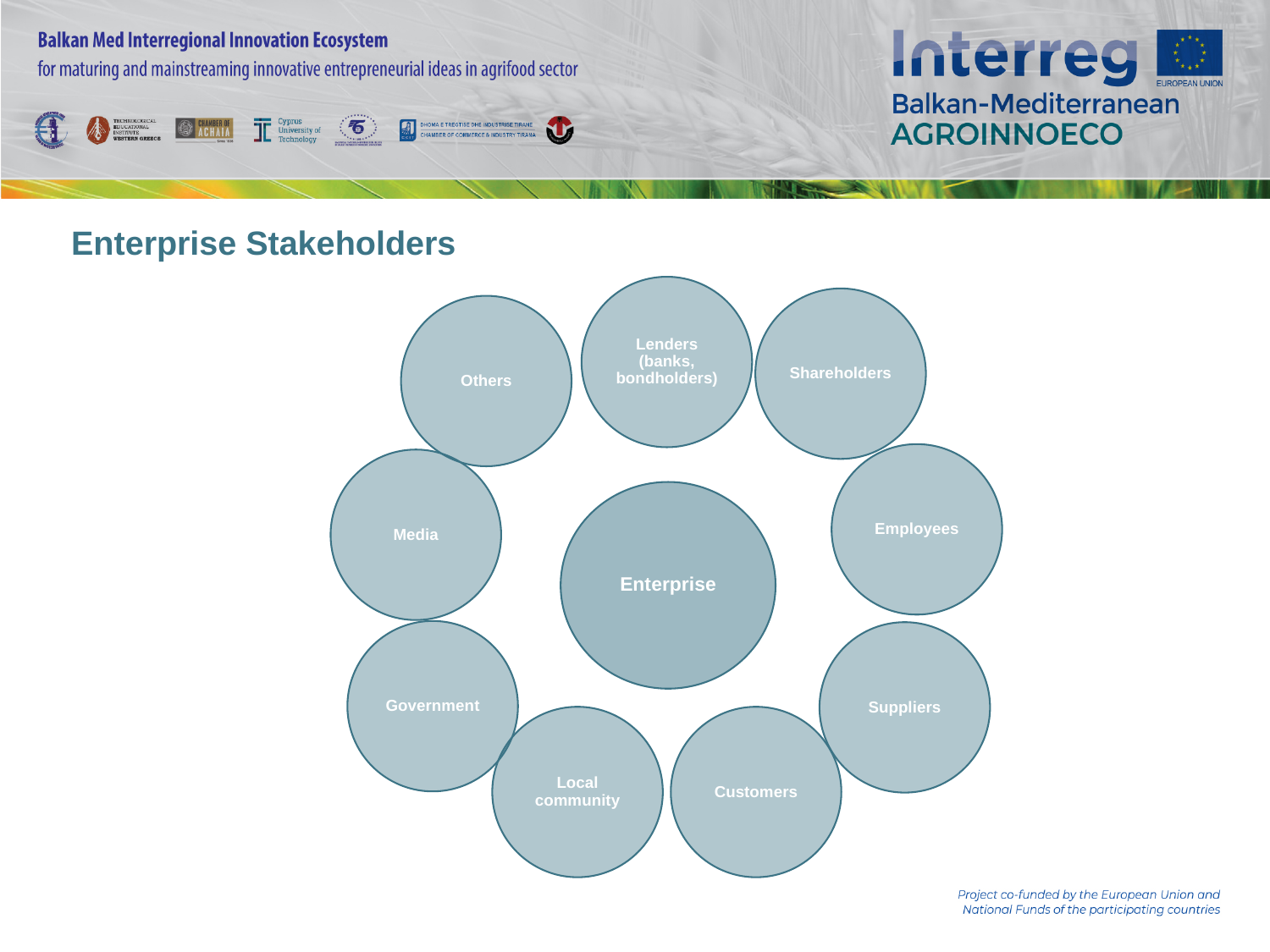

# Enterprise Stakeholders
Enterprise
Lenders (banks, bondholders)
Shareholders
Employees
Suppliers
Customers
Local community
Government
Media
Others